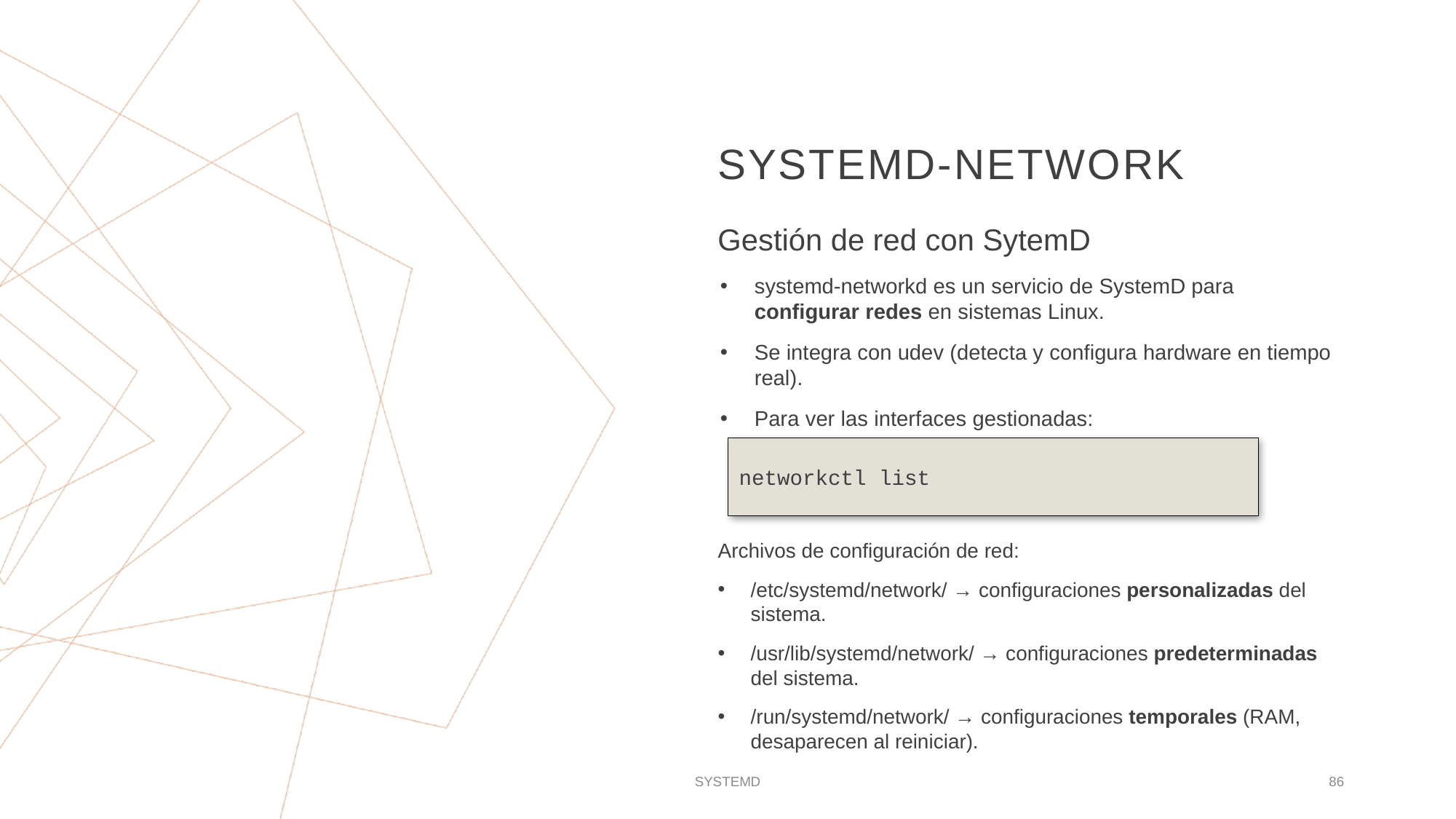

# Systemd-network
Gestión de red con SytemD
systemd-networkd es un servicio de SystemD para configurar redes en sistemas Linux.
Se integra con udev (detecta y configura hardware en tiempo real).
Para ver las interfaces gestionadas:

networkctl list
Archivos de configuración de red:
/etc/systemd/network/ → configuraciones personalizadas del sistema.
/usr/lib/systemd/network/ → configuraciones predeterminadas del sistema.
/run/systemd/network/ → configuraciones temporales (RAM, desaparecen al reiniciar).

SYSTEMD
86